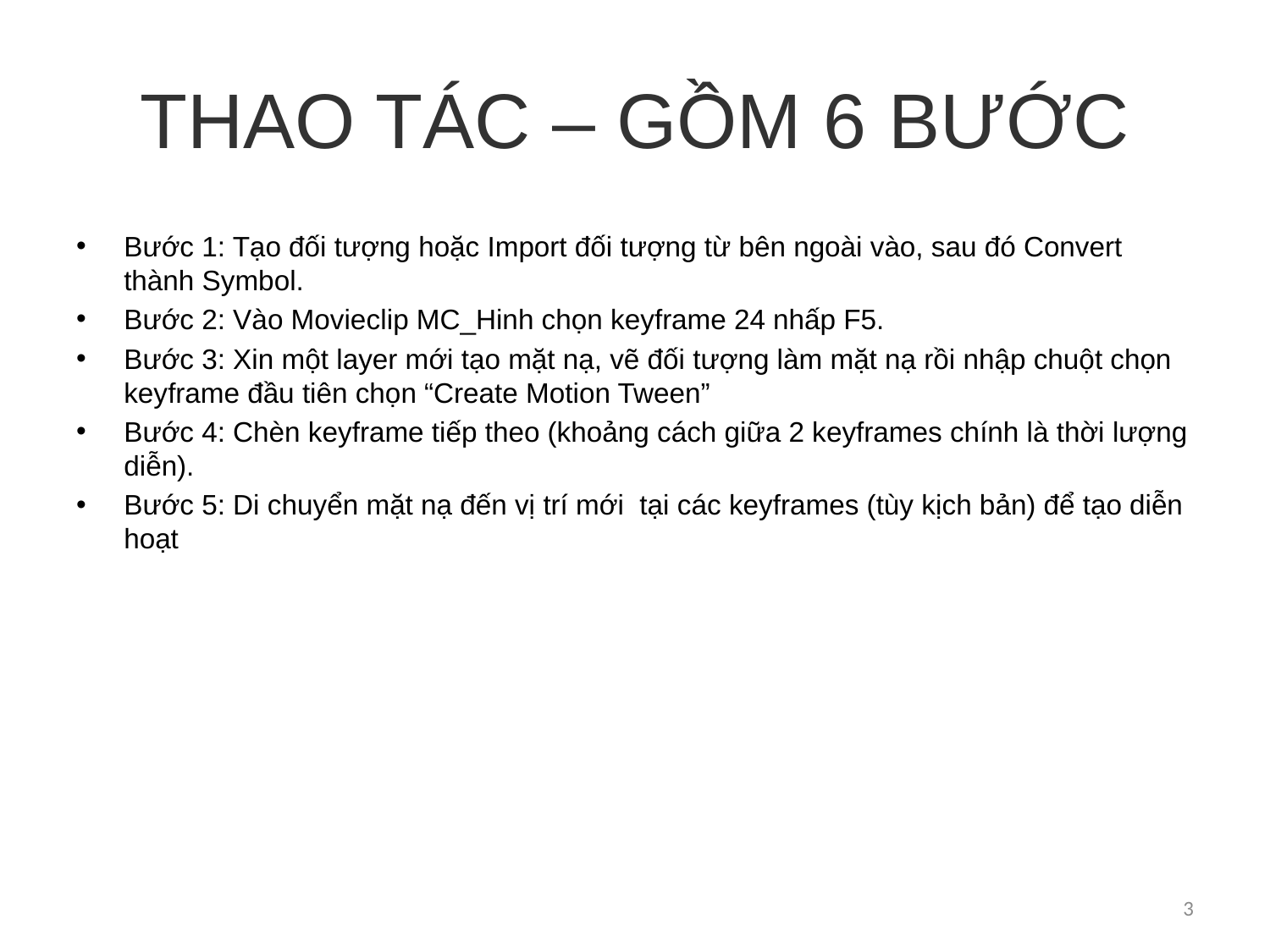

# THAO TÁC – GỒM 6 BƯỚC
Bước 1: Tạo đối tượng hoặc Import đối tượng từ bên ngoài vào, sau đó Convert thành Symbol.
Bước 2: Vào Movieclip MC_Hinh chọn keyframe 24 nhấp F5.
Bước 3: Xin một layer mới tạo mặt nạ, vẽ đối tượng làm mặt nạ rồi nhập chuột chọn keyframe đầu tiên chọn “Create Motion Tween”
Bước 4: Chèn keyframe tiếp theo (khoảng cách giữa 2 keyframes chính là thời lượng diễn).
Bước 5: Di chuyển mặt nạ đến vị trí mới  tại các keyframes (tùy kịch bản) để tạo diễn hoạt

3